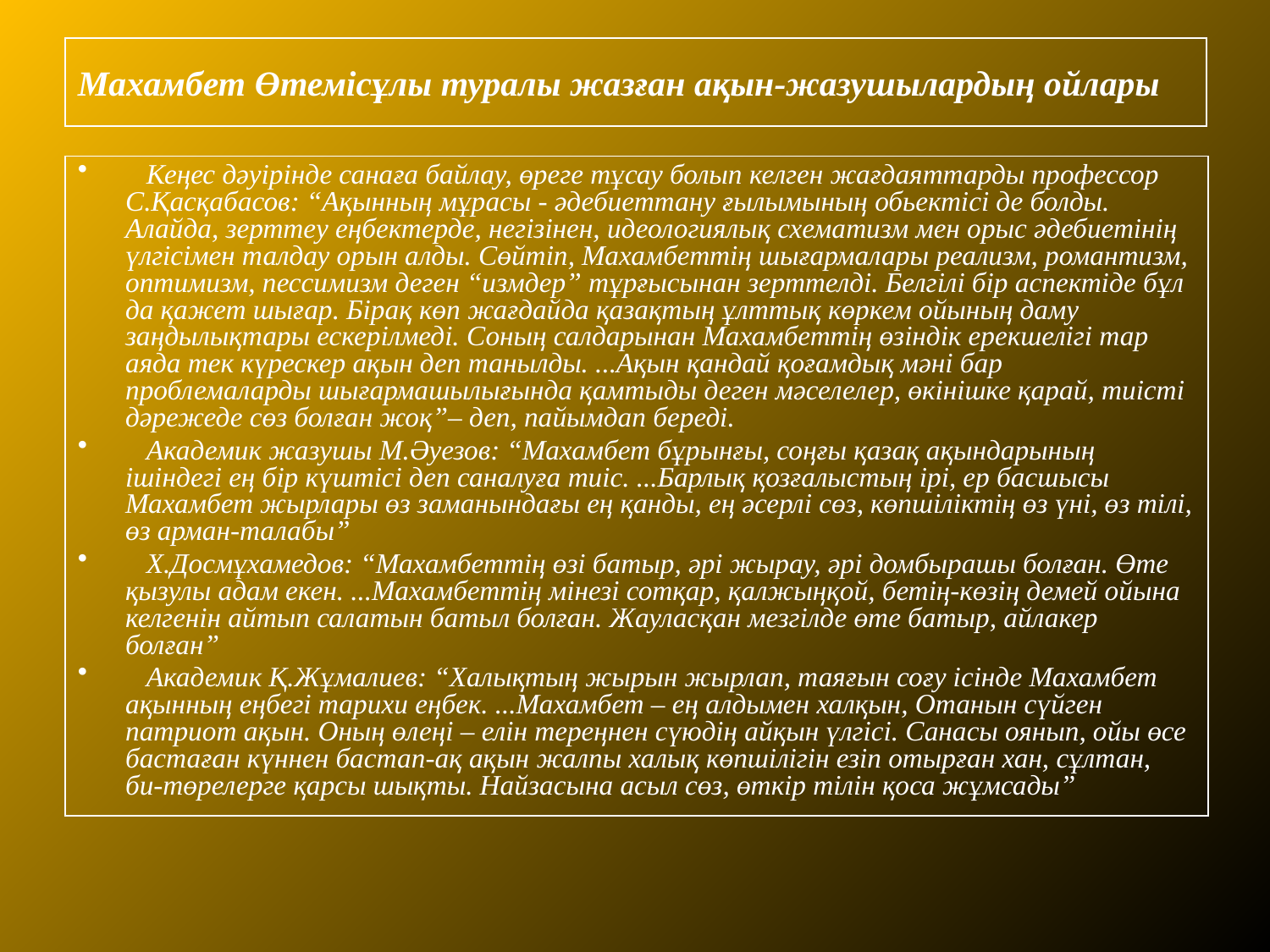

# Махамбет Өтемісұлы туралы жазған ақын-жазушылардың ойлары
   Кеңес дәуірінде санаға байлау, өреге тұсау болып келген жағдаяттарды профессор С.Қасқабасов: “Ақынның мұрасы - әдебиеттану ғылымының обьектісі де болды. Алайда, зерттеу еңбектерде, негізінен, идеологиялық схематизм мен орыс әдебиетінің үлгісімен талдау орын алды. Сөйтіп, Махамбеттің шығармалары реализм, романтизм, оптимизм, пессимизм деген “измдер” тұрғысынан зерттелді. Белгілі бір аспектіде бұл да қажет шығар. Бірақ көп жағдайда қазақтың ұлттық көркем ойының даму заңдылықтары ескерілмеді. Соның салдарынан Махамбеттің өзіндік ерекшелігі тар аяда тек күрескер ақын деп танылды. ...Ақын қандай қоғамдық мәні бар проблемаларды шығармашылығында қамтыды деген мәселелер, өкінішке қарай, тиісті дәрежеде сөз болған жоқ”– деп, пайымдап береді.
   Академик жазушы М.Әуезов: “Махамбет бұрынғы, соңғы қазақ ақындарының ішіндегі ең бір күштісі деп саналуға тиіс. ...Барлық қозғалыстың ірі, ер басшысы Махамбет жырлары өз заманындағы ең қанды, ең әсерлі сөз, көпшіліктің өз үні, өз тілі, өз арман-талабы”
   Х.Досмұхамедов: “Махамбеттің өзі батыр, әрі жырау, әрі домбырашы болған. Өте қызулы адам екен. ...Махамбеттің мінезі сотқар, қалжыңқой, бетің-көзің демей ойына келгенін айтып салатын батыл болған. Жауласқан мезгілде өте батыр, айлакер болған”
   Академик Қ.Жұмалиев: “Халықтың жырын жырлап, таяғын соғу ісінде Махамбет ақынның еңбегі тарихи еңбек. ...Махамбет – ең алдымен халқын, Отанын сүйген патриот ақын. Оның өлеңі – елін тереңнен сүюдің айқын үлгісі. Санасы оянып, ойы өсе бастаған күннен бастап-ақ ақын жалпы халық көпшілігін езіп отырған хан, сұлтан, би-төрелерге қарсы шықты. Найзасына асыл сөз, өткір тілін қоса жұмсады”